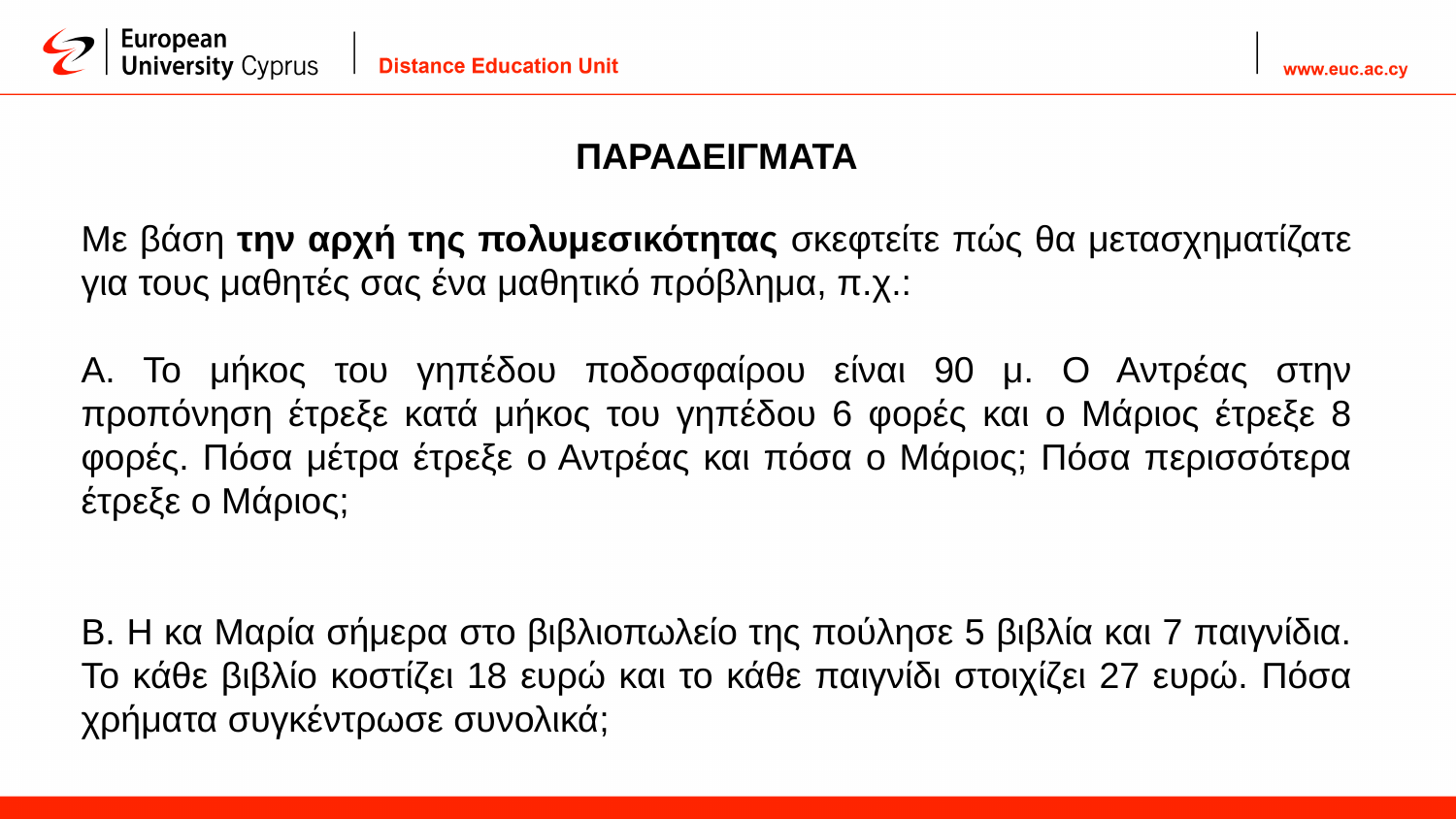

ΠΑΡΑΔΕΙΓΜΑΤΑ

Με βάση την αρχή της πολυμεσικότητας σκεφτείτε πώς θα μετασχηματίζατε για τους μαθητές σας ένα μαθητικό πρόβλημα, π.χ.:

Α. Το μήκος του γηπέδου ποδοσφαίρου είναι 90 μ. Ο Αντρέας στην προπόνηση έτρεξε κατά μήκος του γηπέδου 6 φορές και ο Μάριος έτρεξε 8 φορές. Πόσα μέτρα έτρεξε ο Αντρέας και πόσα ο Μάριος; Πόσα περισσότερα έτρεξε ο Μάριος;

Β. H κα Μαρία σήμερα στο βιβλιοπωλείο της πούλησε 5 βιβλία και 7 παιγνίδια. Το κάθε βιβλίο κοστίζει 18 ευρώ και το κάθε παιγνίδι στοιχίζει 27 ευρώ. Πόσα χρήματα συγκέντρωσε συνολικά;